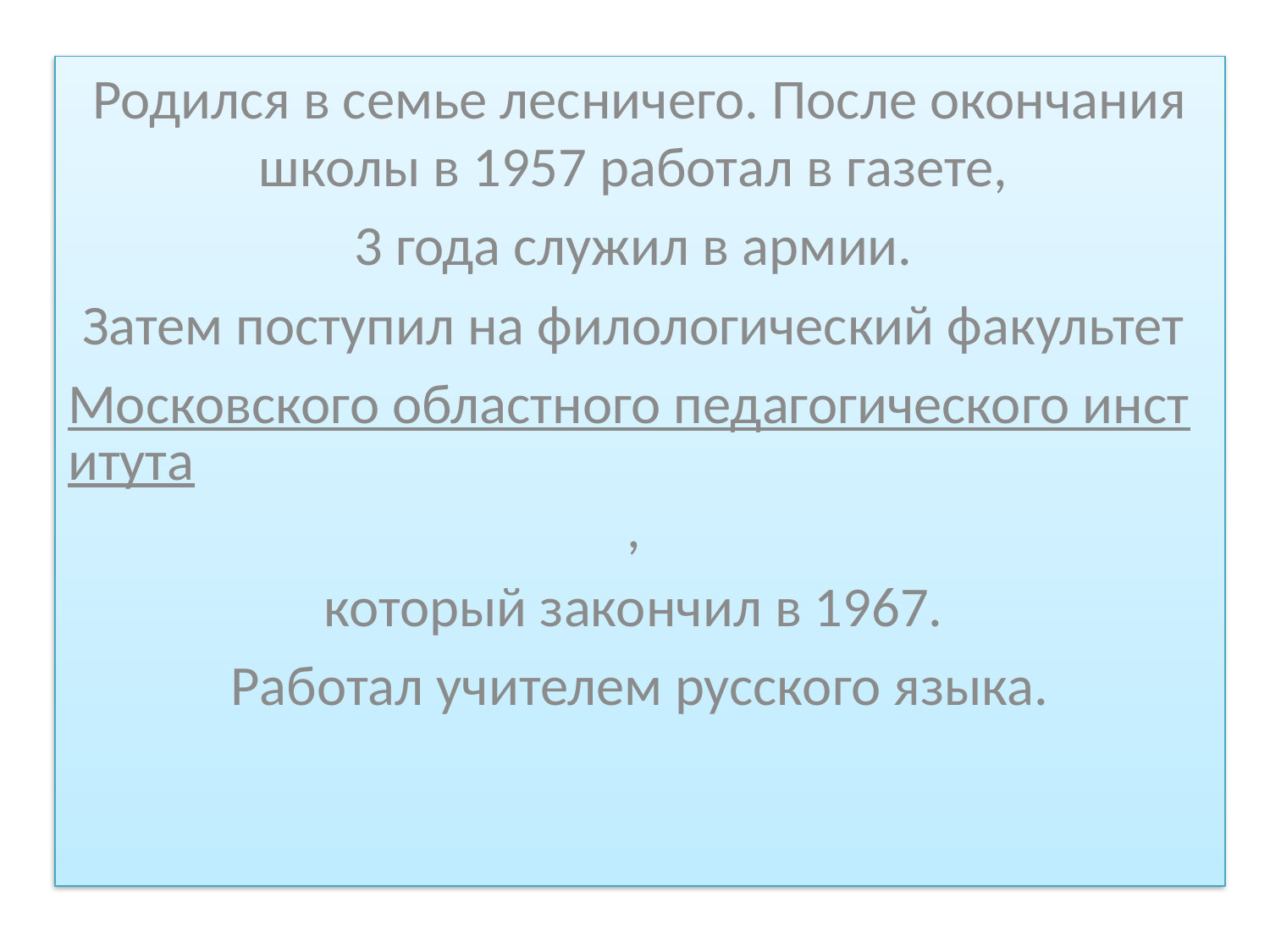

Родился в семье лесничего. После окончания школы в 1957 работал в газете,
3 года служил в армии.
Затем поступил на филологический факультет
Московского областного педагогического института,
который закончил в 1967.
Работал учителем русского языка.
#